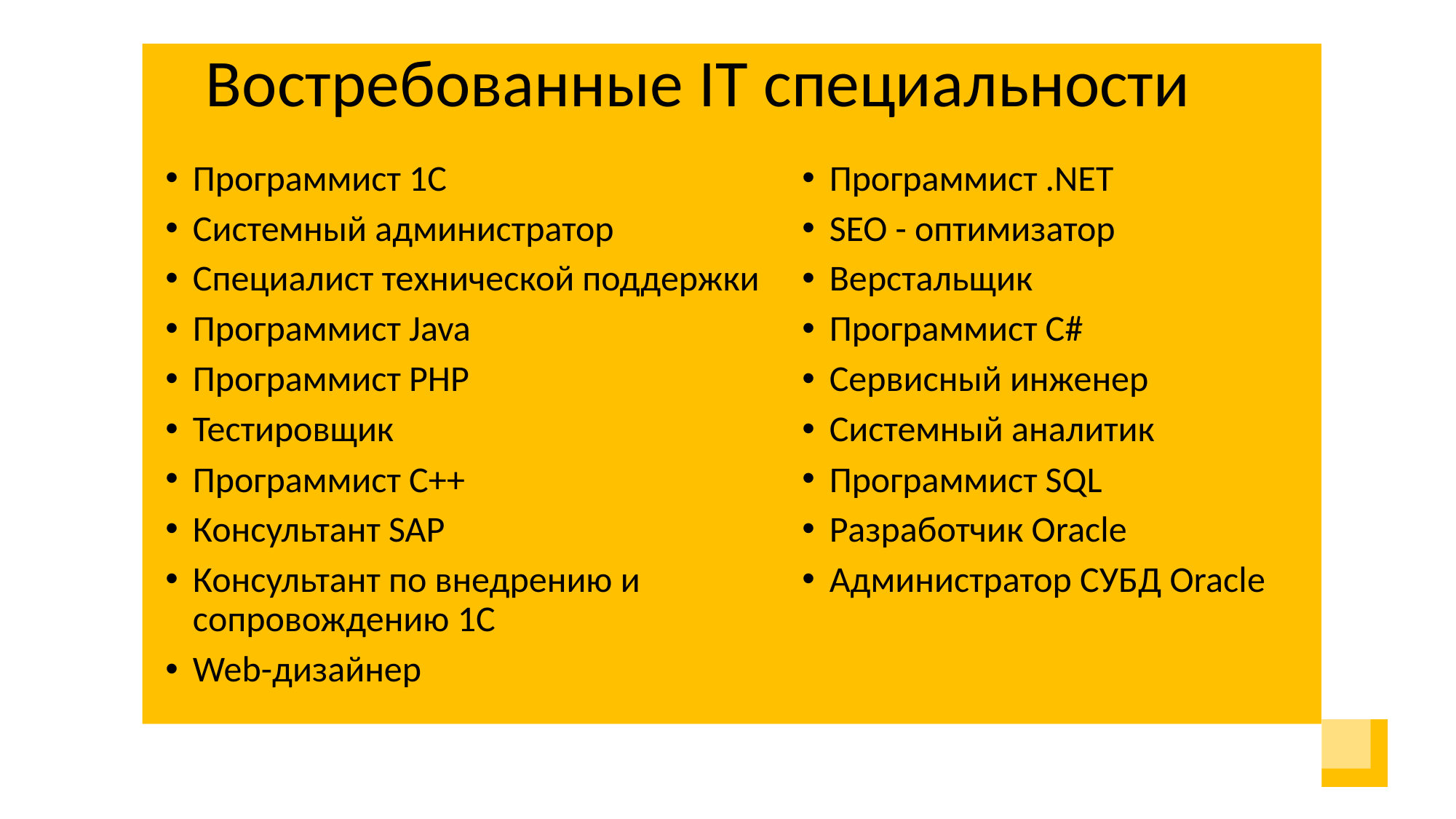

# Востребованные IT специальности

Программист 1С
Системный администратор
Специалист технической поддержки
Программист Java
Программист PHP
Тестировщик
Программист C++
Консультант SAP
Консультант по внедрению и сопровождению 1С
Web-дизайнер
Программист .NET
SEO - оптимизатор
Верстальщик
Программист C#
Сервисный инженер
Системный аналитик
Программист SQL
Разработчик Oracle
Администратор СУБД Oracle